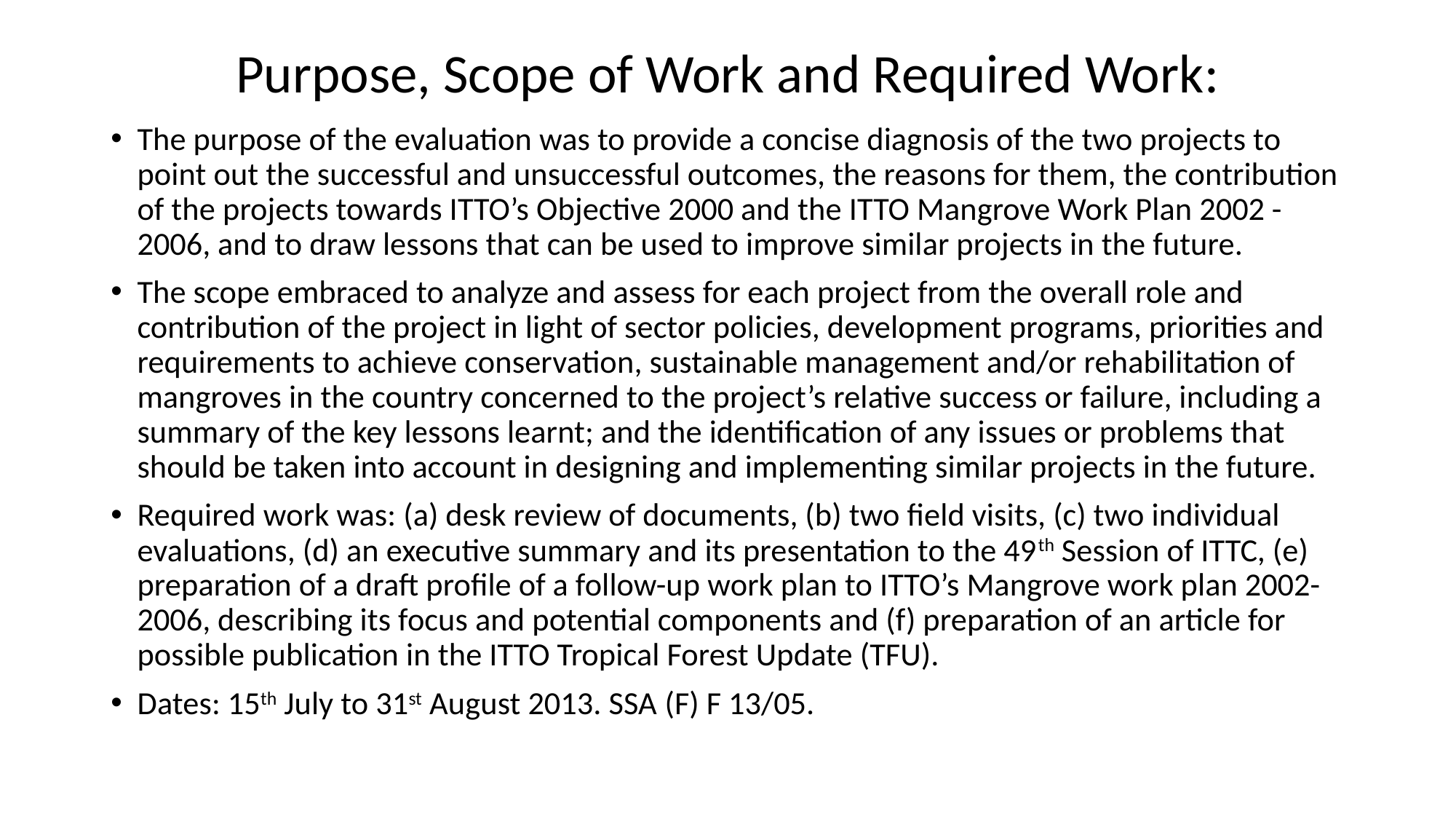

# Purpose, Scope of Work and Required Work:
The purpose of the evaluation was to provide a concise diagnosis of the two projects to point out the successful and unsuccessful outcomes, the reasons for them, the contribution of the projects towards ITTO’s Objective 2000 and the ITTO Mangrove Work Plan 2002 - 2006, and to draw lessons that can be used to improve similar projects in the future.
The scope embraced to analyze and assess for each project from the overall role and contribution of the project in light of sector policies, development programs, priorities and requirements to achieve conservation, sustainable management and/or rehabilitation of mangroves in the country concerned to the project’s relative success or failure, including a summary of the key lessons learnt; and the identification of any issues or problems that should be taken into account in designing and implementing similar projects in the future.
Required work was: (a) desk review of documents, (b) two field visits, (c) two individual evaluations, (d) an executive summary and its presentation to the 49th Session of ITTC, (e) preparation of a draft profile of a follow-up work plan to ITTO’s Mangrove work plan 2002-2006, describing its focus and potential components and (f) preparation of an article for possible publication in the ITTO Tropical Forest Update (TFU).
Dates: 15th July to 31st August 2013. SSA (F) F 13/05.